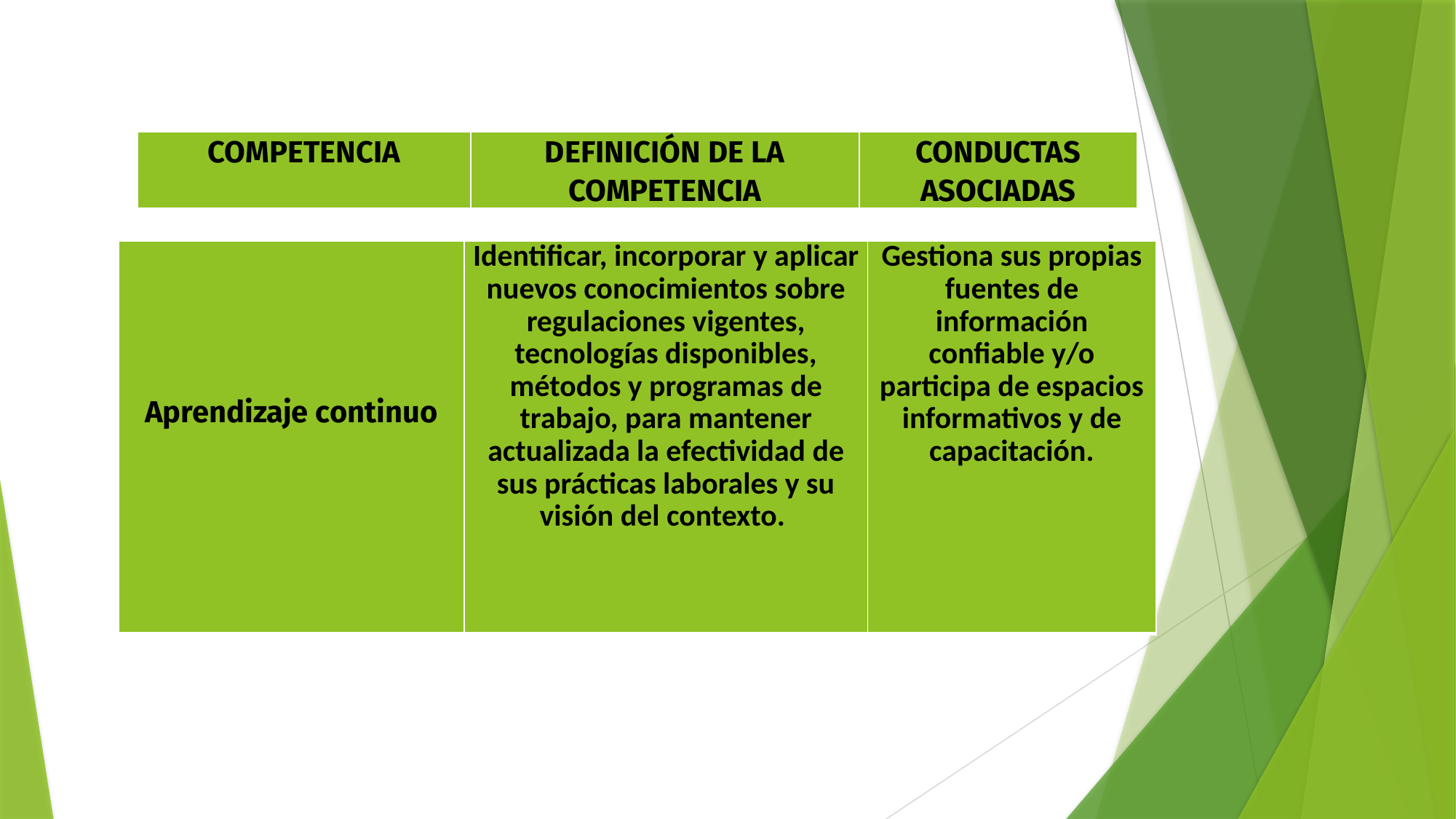

#
| COMPETENCIA | DEFINICIÓN DE LA COMPETENCIA | CONDUCTAS ASOCIADAS |
| --- | --- | --- |
| Aprendizaje continuo | Identificar, incorporar y aplicar nuevos conocimientos sobre regulaciones vigentes, tecnologías disponibles, métodos y programas de trabajo, para mantener actualizada la efectividad de sus prácticas laborales y su visión del contexto. | Gestiona sus propias fuentes de información confiable y/o participa de espacios informativos y de capacitación. |
| --- | --- | --- |